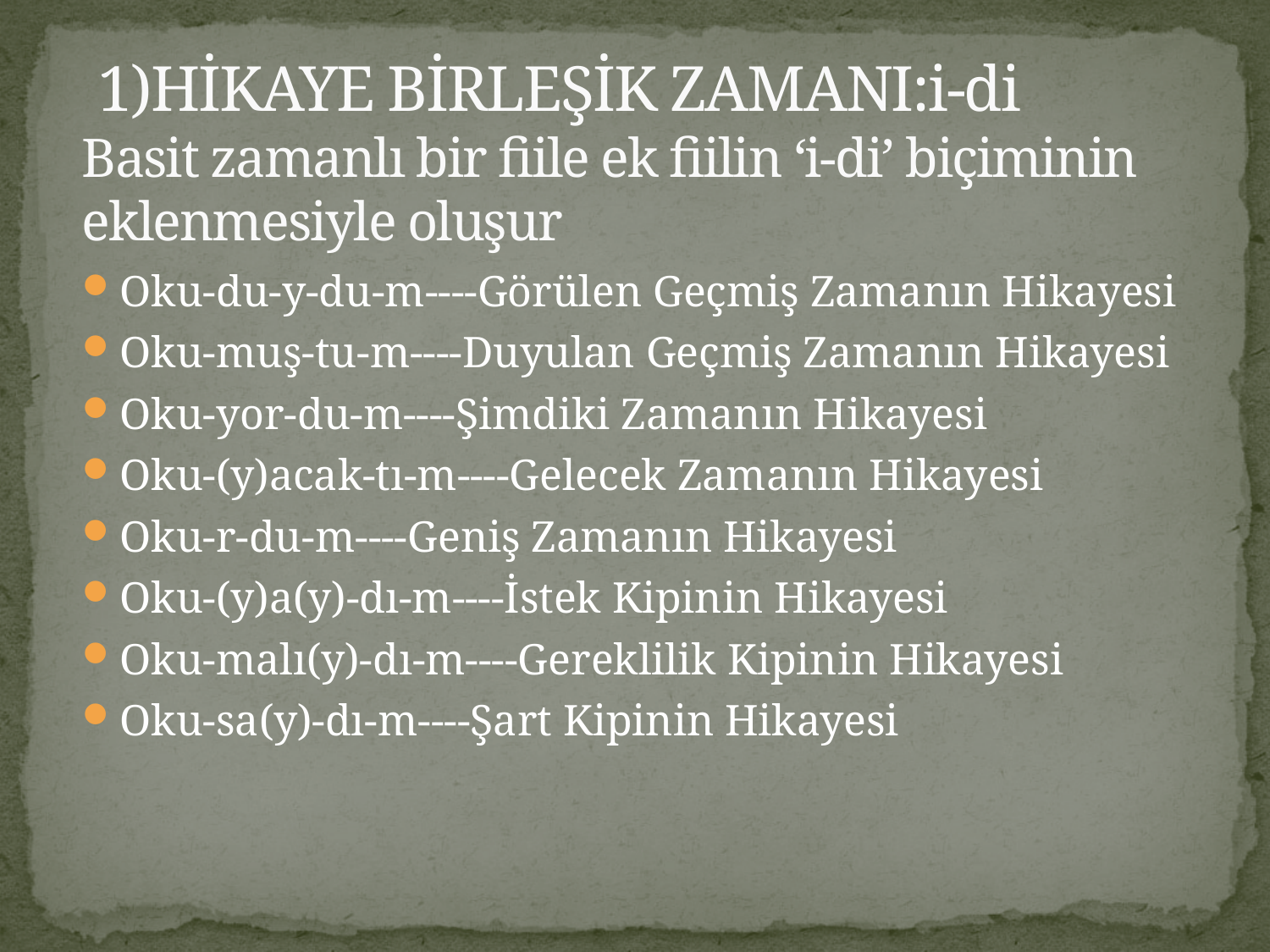

# 1)HİKAYE BİRLEŞİK ZAMANI:i-di Basit zamanlı bir fiile ek fiilin ‘i-di’ biçiminin eklenmesiyle oluşur
Oku-du-y-du-m----Görülen Geçmiş Zamanın Hikayesi
Oku-muş-tu-m----Duyulan Geçmiş Zamanın Hikayesi
Oku-yor-du-m----Şimdiki Zamanın Hikayesi
Oku-(y)acak-tı-m----Gelecek Zamanın Hikayesi
Oku-r-du-m----Geniş Zamanın Hikayesi
Oku-(y)a(y)-dı-m----İstek Kipinin Hikayesi
Oku-malı(y)-dı-m----Gereklilik Kipinin Hikayesi
Oku-sa(y)-dı-m----Şart Kipinin Hikayesi